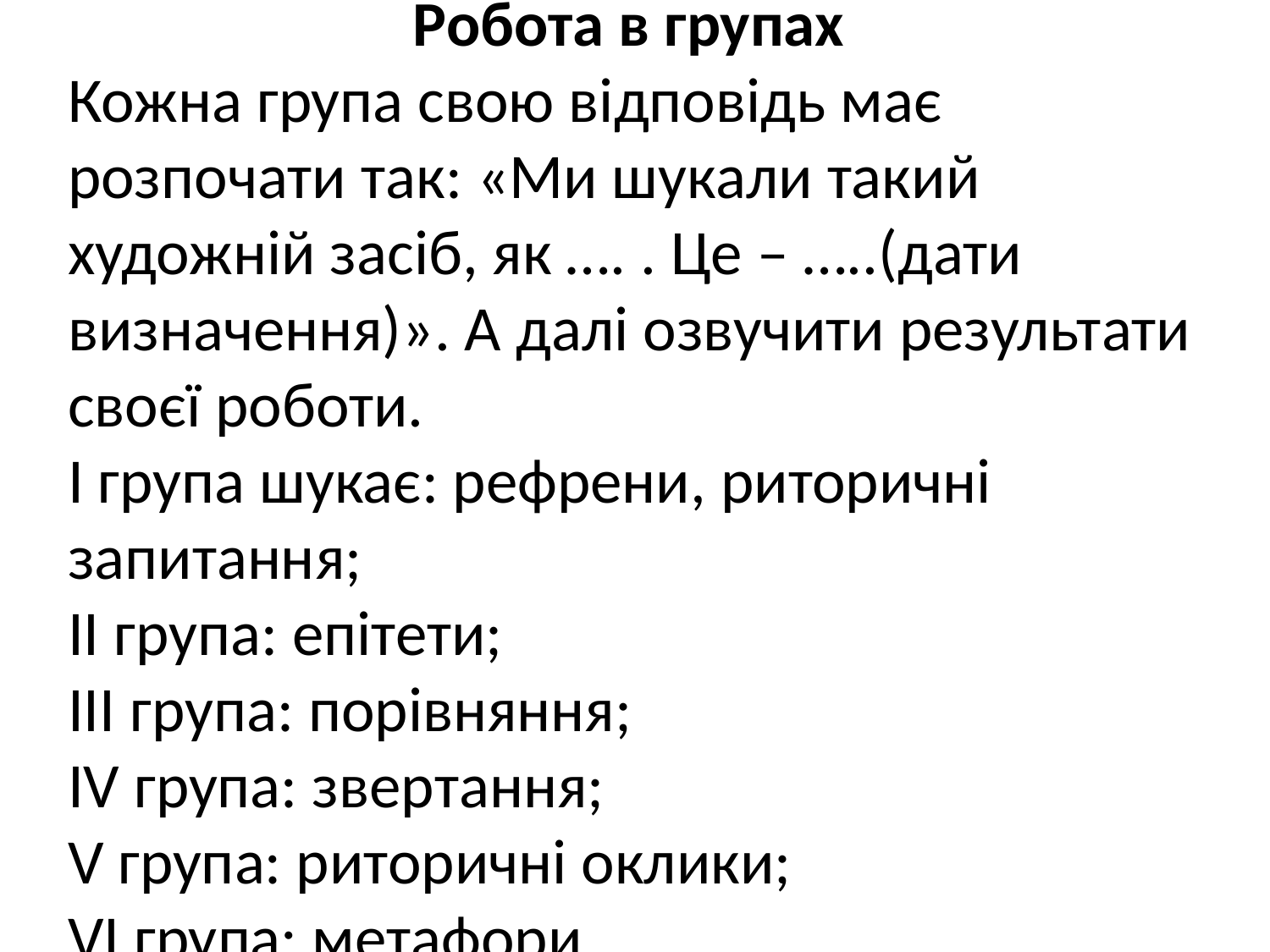

# Робота в групах Кожна група свою відповідь має розпочати так: «Ми шукали такий художній засіб, як …. . Це – …..(дати визначення)». А далі озвучити результати своєї роботи. І група шукає: рефрени, риторичні запитання; ІІ група: епітети; ІІІ група: порівняння; ІV група: звертання; V група: риторичні оклики; VІ група: метафори.